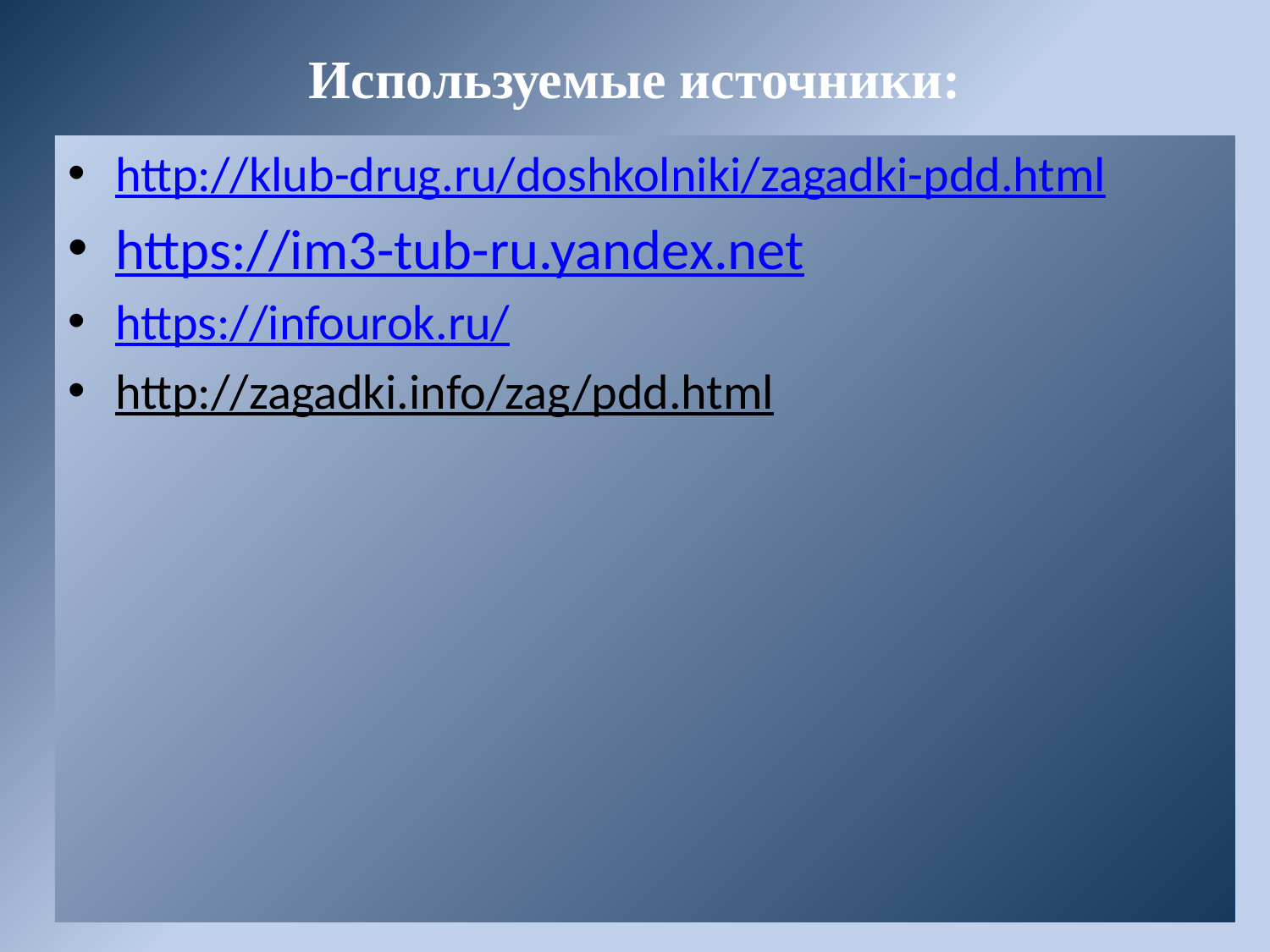

# Используемые источники:
http://klub-drug.ru/doshkolniki/zagadki-pdd.html
https://im3-tub-ru.yandex.net
https://infourok.ru/
http://zagadki.info/zag/pdd.html

с. Мышланка 2021г